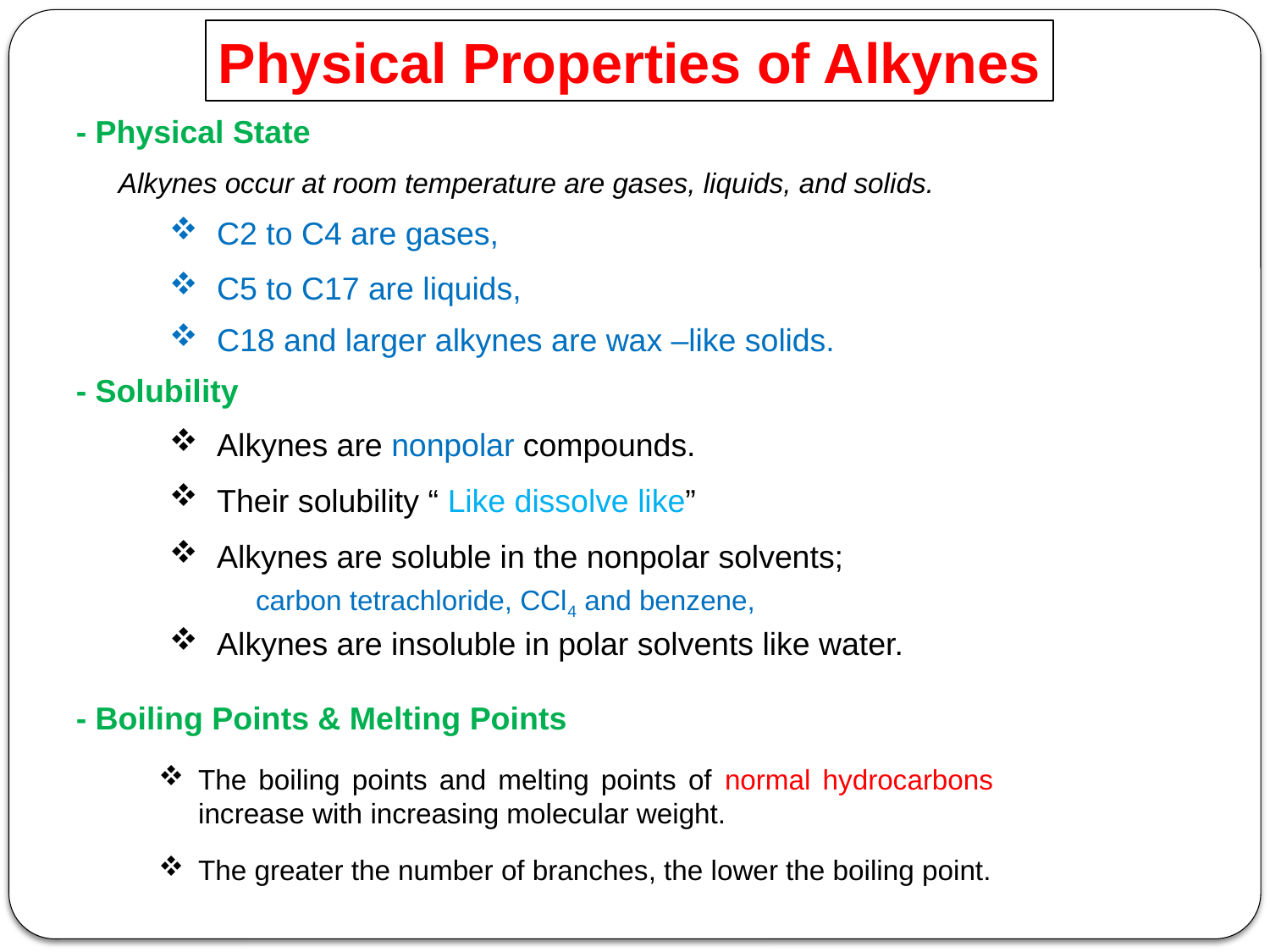

Physical Properties of Alkynes
- Physical State
Alkynes occur at room temperature are gases, liquids, and solids.
C2 to C4 are gases,
C5 to C17 are liquids,
C18 and larger alkynes are wax –like solids.
- Solubility
Alkynes are nonpolar compounds.
Their solubility “ Like dissolve like”
Alkynes are soluble in the nonpolar solvents;
carbon tetrachloride, CCl4 and benzene,
Alkynes are insoluble in polar solvents like water.
- Boiling Points & Melting Points
The boiling points and melting points of normal hydrocarbons increase with increasing molecular weight.
The greater the number of branches, the lower the boiling point.